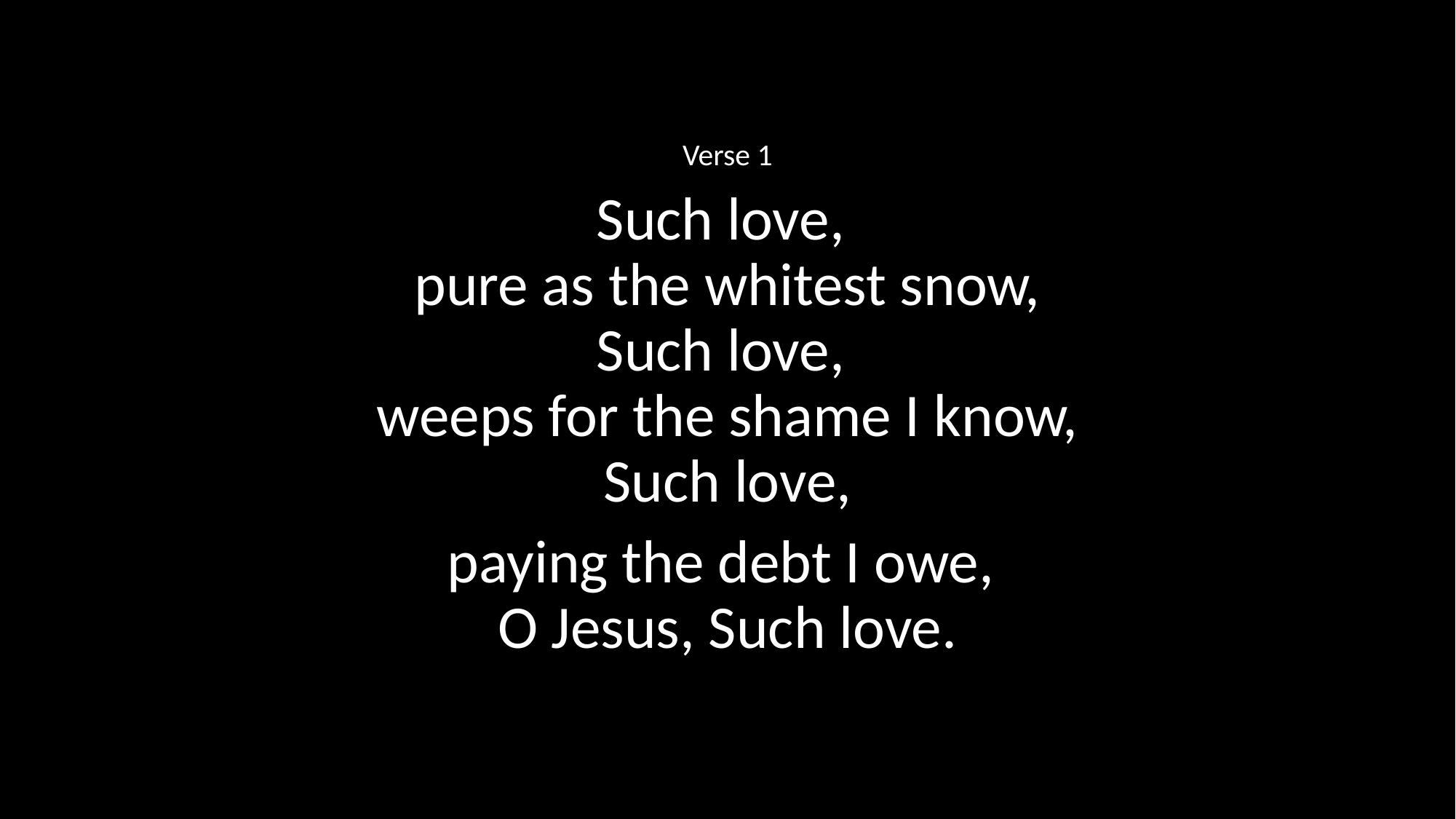

Verse 1
Such love,
pure as the whitest snow,
Such love,
weeps for the shame I know,
Such love,
paying the debt I owe,
O Jesus, Such love.